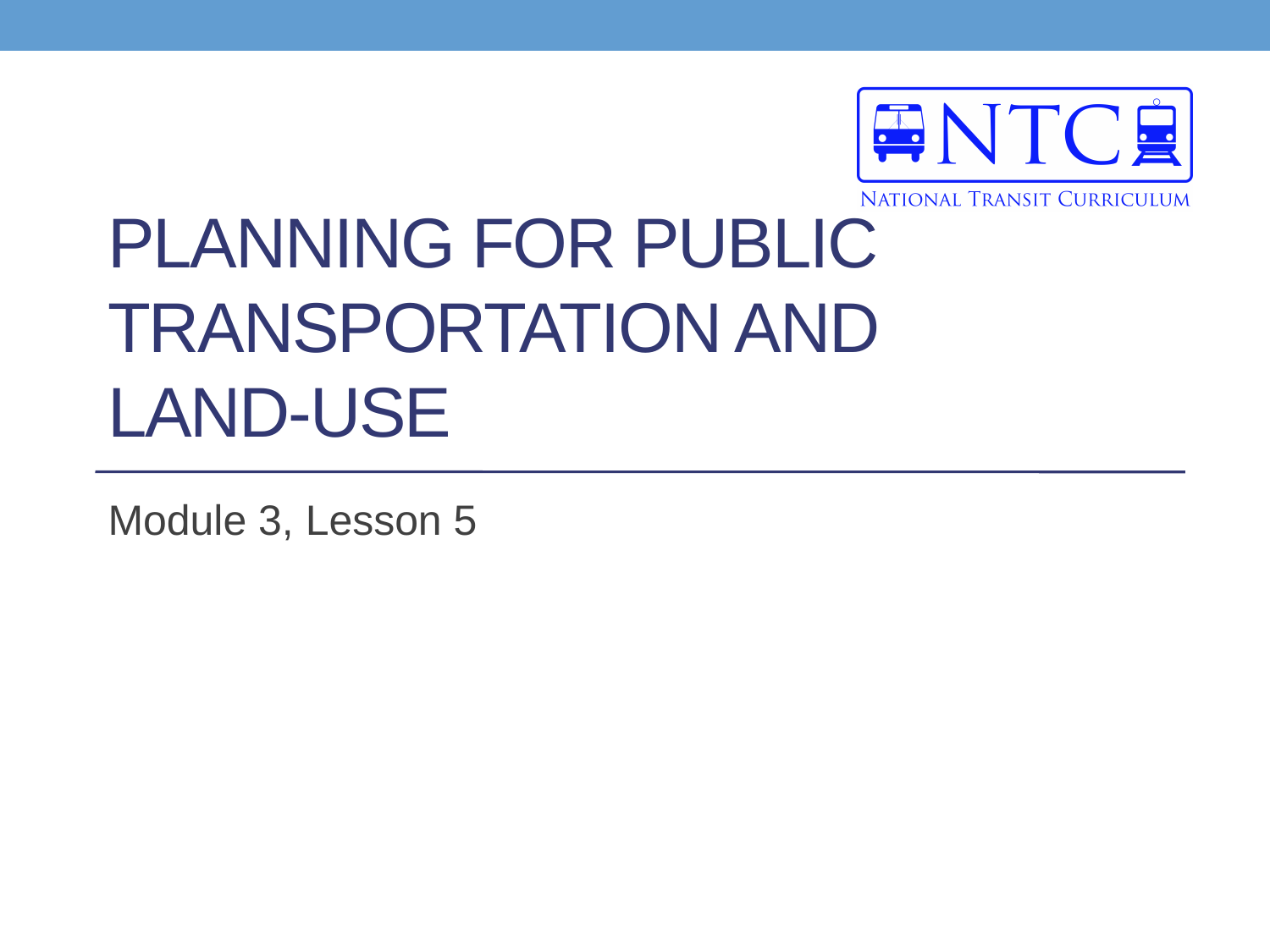

# Planning for Public Transportation and Land-Use
Module 3, Lesson 5